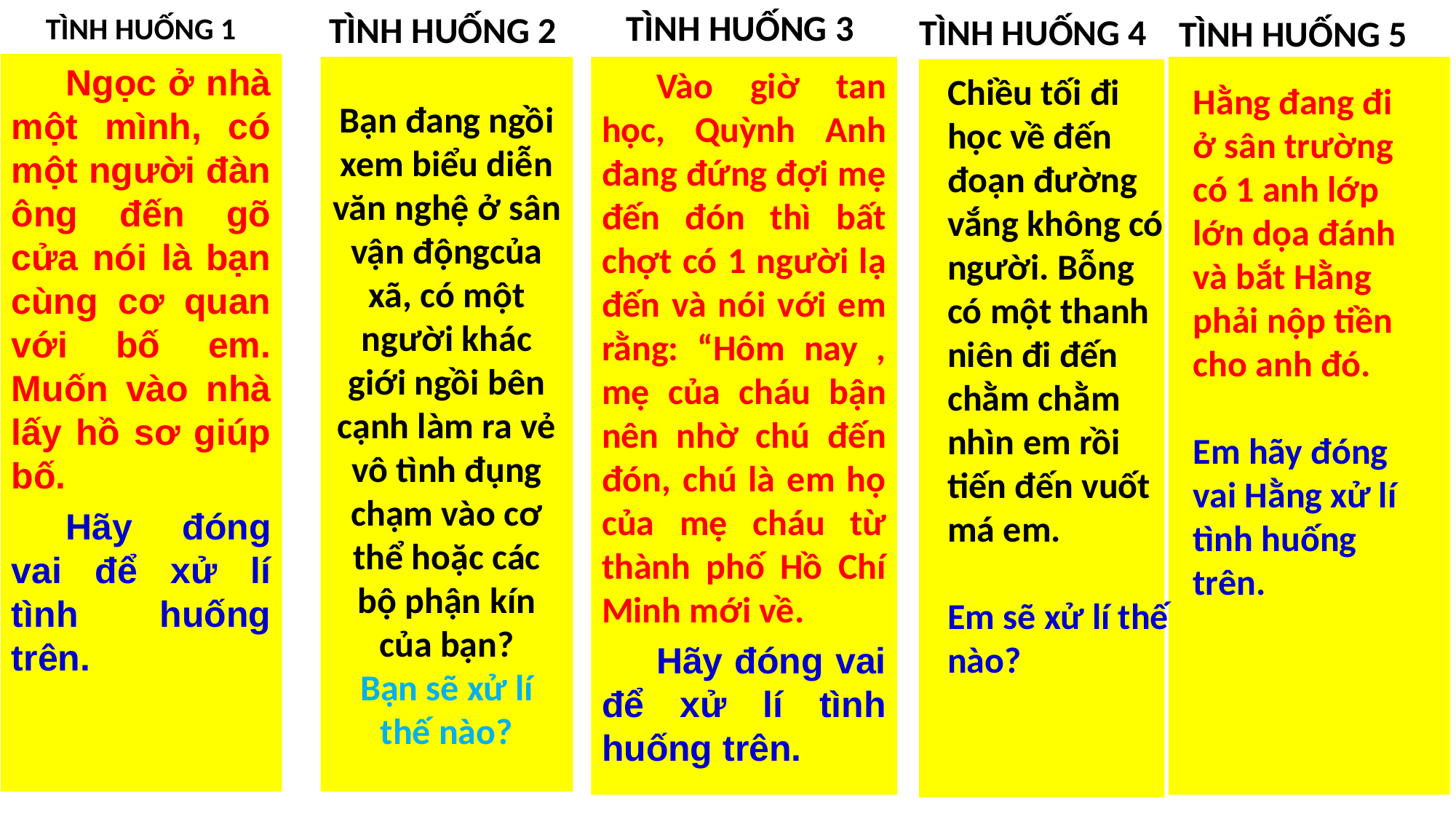

TÌNH HUỐNG 3
# TÌNH HUỐNG 1
TÌNH HUỐNG 2
TÌNH HUỐNG 4
TÌNH HUỐNG 5
Ngọc ở nhà một mình, có một người đàn ông đến gõ cửa nói là bạn cùng cơ quan với bố em. Muốn vào nhà lấy hồ sơ giúp bố.
Hãy đóng vai để xử lí tình huống trên.
Bạn đang ngồi xem biểu diễn văn nghệ ở sân vận độngcủa xã, có một người khác giới ngồi bên cạnh làm ra vẻ vô tình đụng chạm vào cơ thể hoặc các bộ phận kín của bạn?
Bạn sẽ xử lí thế nào?
Vào giờ tan học, Quỳnh Anh đang đứng đợi mẹ đến đón thì bất chợt có 1 người lạ đến và nói với em rằng: “Hôm nay , mẹ của cháu bận nên nhờ chú đến đón, chú là em họ của mẹ cháu từ thành phố Hồ Chí Minh mới về.
Hãy đóng vai để xử lí tình huống trên.

Chiều tối đi học về đến đoạn đường vắng không có người. Bỗng có một thanh niên đi đến chằm chằm nhìn em rồi tiến đến vuốt má em.

Em sẽ xử lí thế nào?
Hằng đang đi ở sân trường có 1 anh lớp lớn dọa đánh và bắt Hằng phải nộp tiền cho anh đó.

Em hãy đóng vai Hằng xử lí tình huống trên.